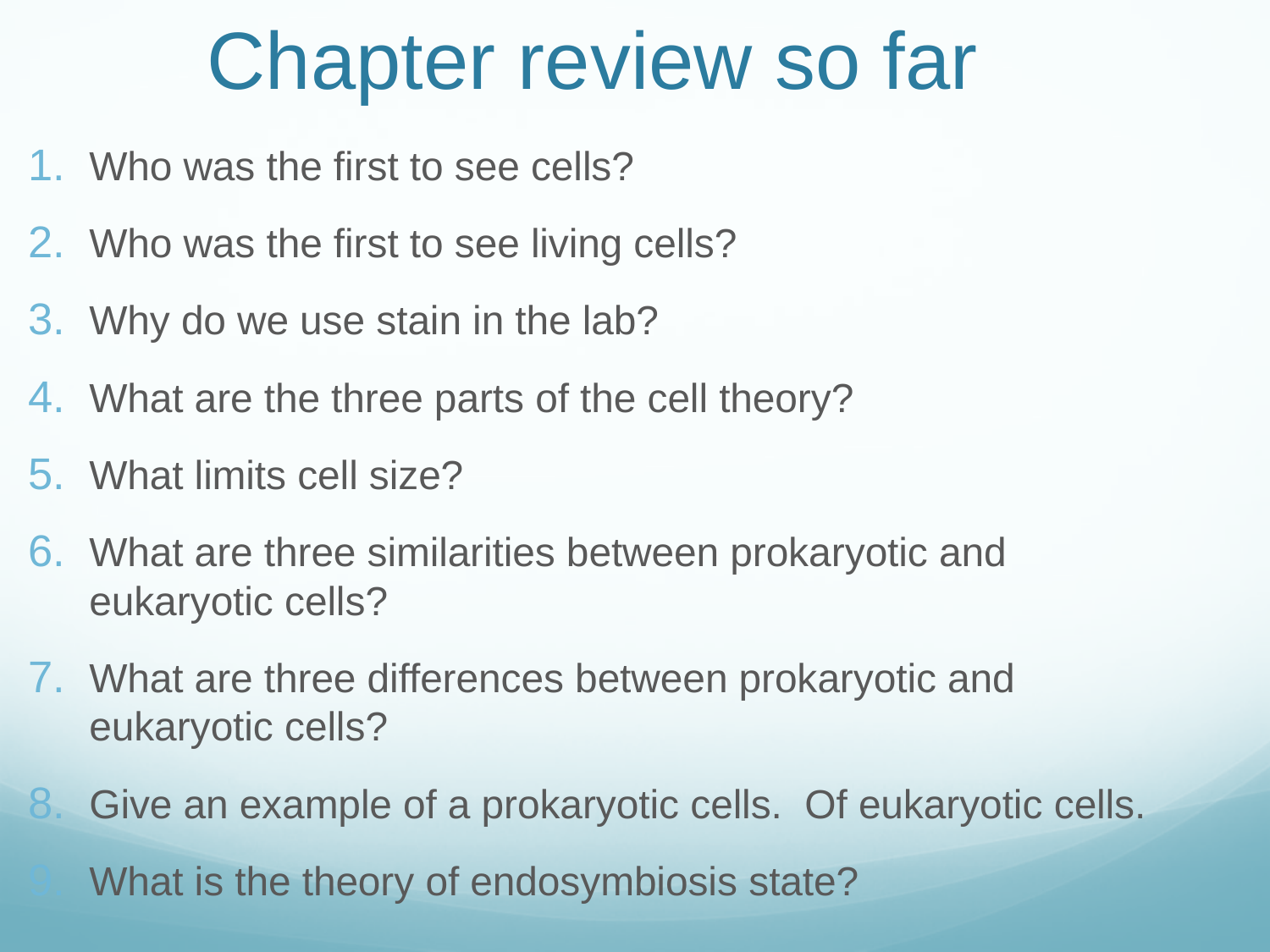

# Chapter review so far
Who was the first to see cells?
Who was the first to see living cells?
Why do we use stain in the lab?
What are the three parts of the cell theory?
What limits cell size?
What are three similarities between prokaryotic and eukaryotic cells?
What are three differences between prokaryotic and eukaryotic cells?
Give an example of a prokaryotic cells.  Of eukaryotic cells.
What is the theory of endosymbiosis state?